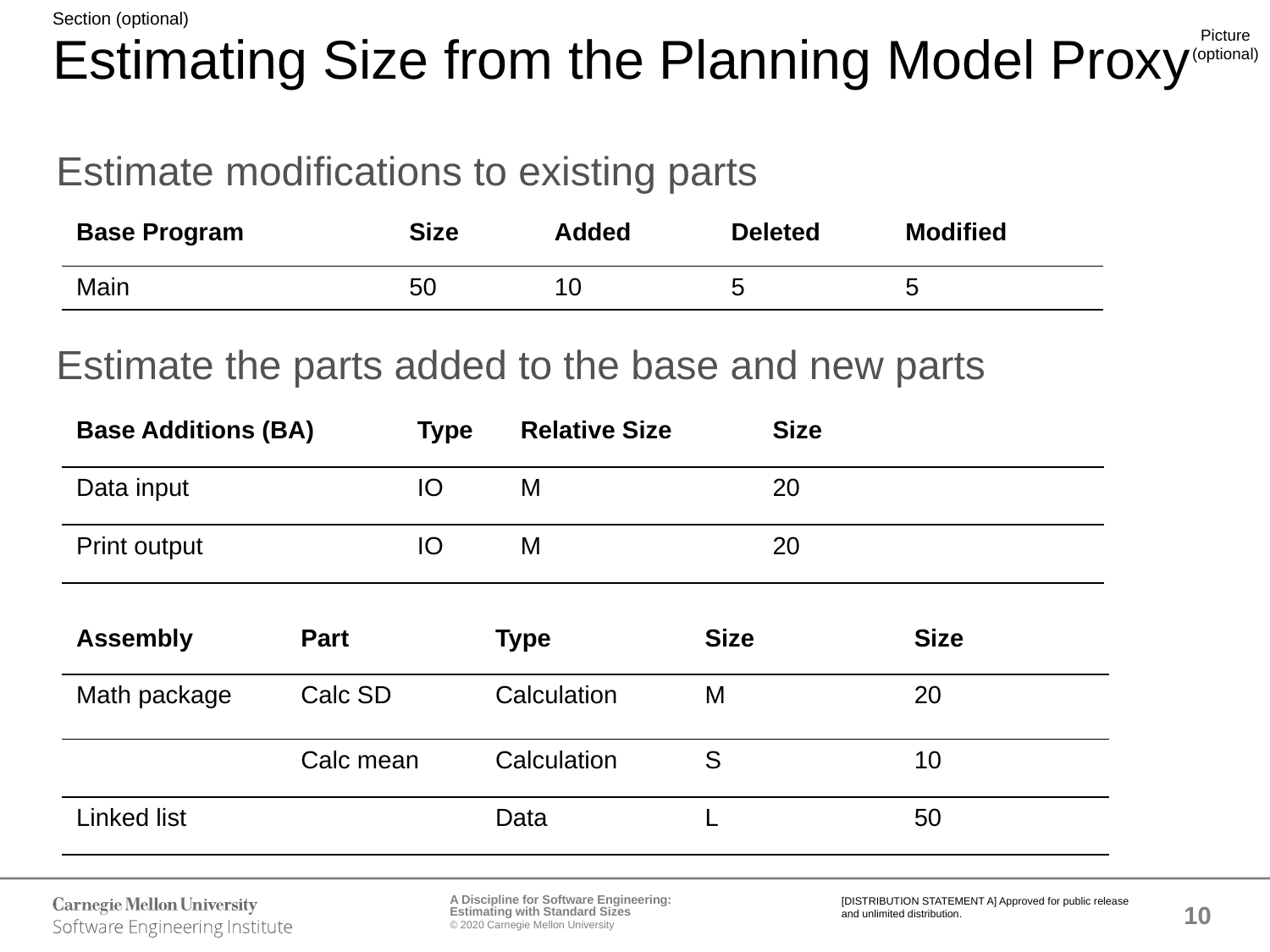

# Estimating Size from the Planning Model Proxy
Estimate modifications to existing parts
| Base Program | Size | Added | Deleted | Modified |
| --- | --- | --- | --- | --- |
| Main | 50 | 10 | 5 | 5 |
Estimate the parts added to the base and new parts
| Base Additions (BA) | Type | Relative Size | Size |
| --- | --- | --- | --- |
| Data input | IO | M | 20 |
| Print output | IO | M | 20 |
| Assembly | Part | Type | Size | Size |
| --- | --- | --- | --- | --- |
| Math package | Calc SD | Calculation | M | 20 |
|  | Calc mean | Calculation | S | 10 |
| Linked list |  | Data | L | 50 |